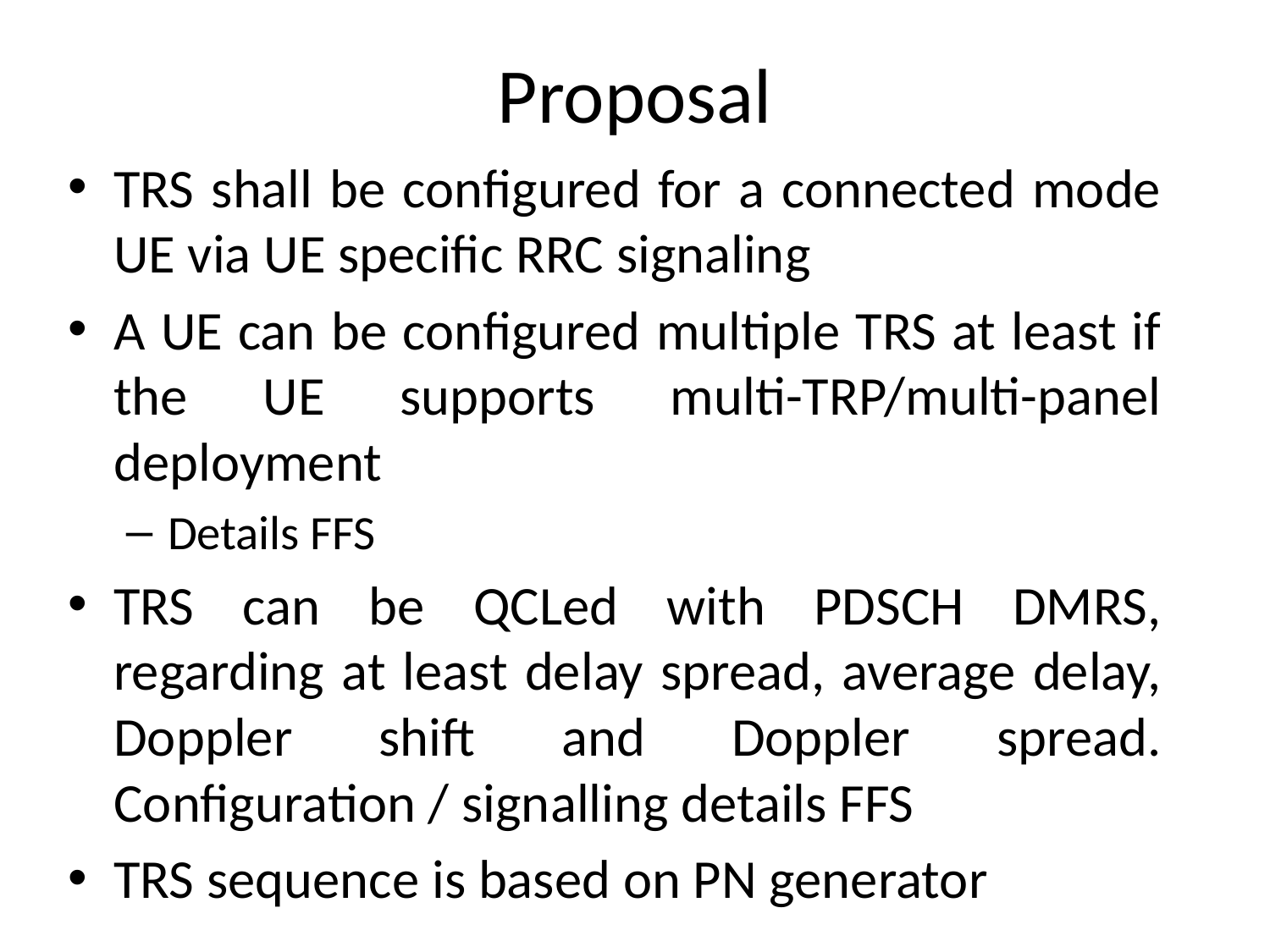

# Proposal
TRS shall be configured for a connected mode UE via UE specific RRC signaling
A UE can be configured multiple TRS at least if the UE supports multi-TRP/multi-panel deployment
Details FFS
TRS can be QCLed with PDSCH DMRS, regarding at least delay spread, average delay, Doppler shift and Doppler spread. Configuration / signalling details FFS
TRS sequence is based on PN generator